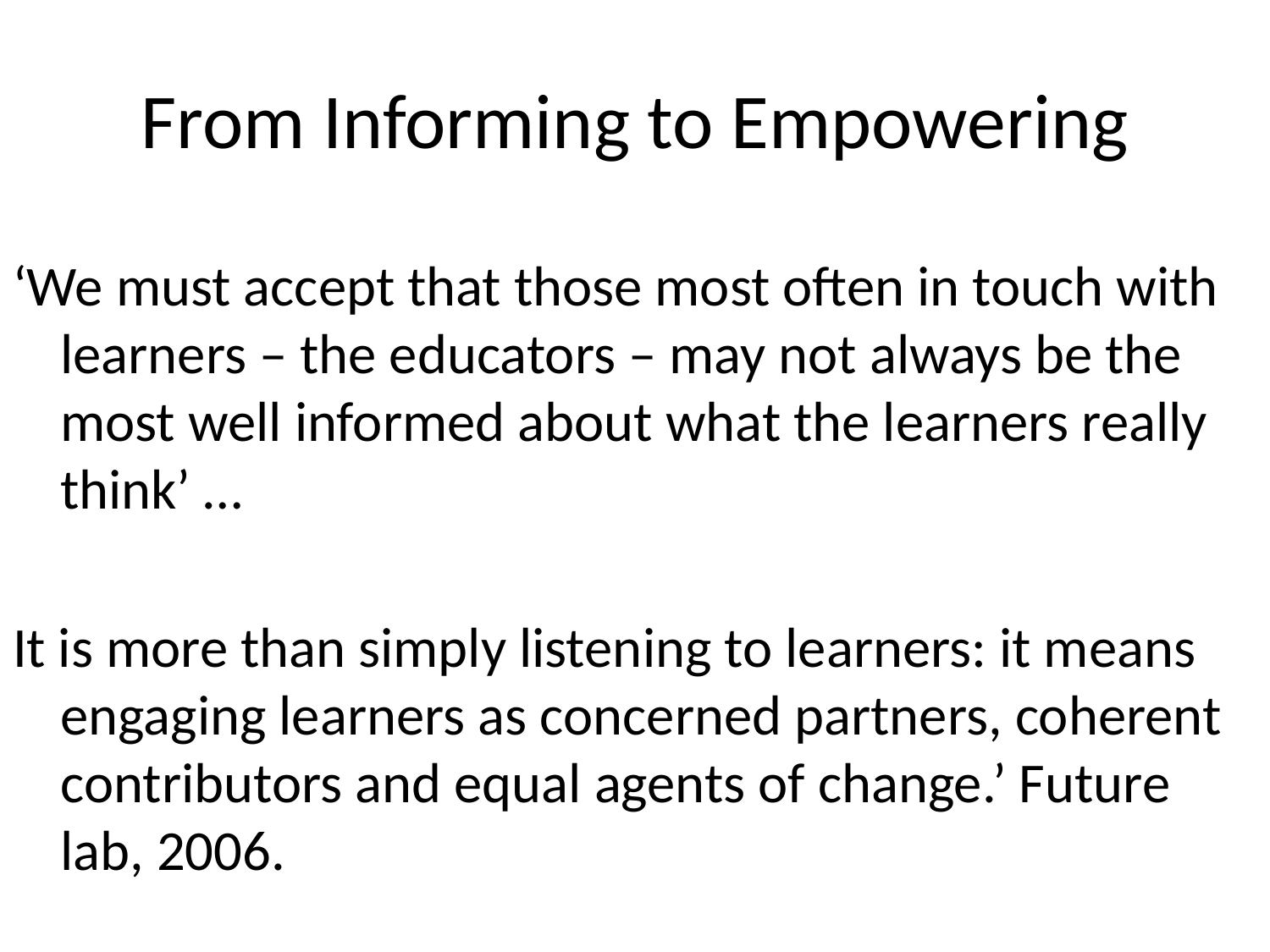

# From Informing to Empowering
‘We must accept that those most often in touch with learners – the educators – may not always be the most well informed about what the learners really think’ …

It is more than simply listening to learners: it means engaging learners as concerned partners, coherent contributors and equal agents of change.’ Future lab, 2006.